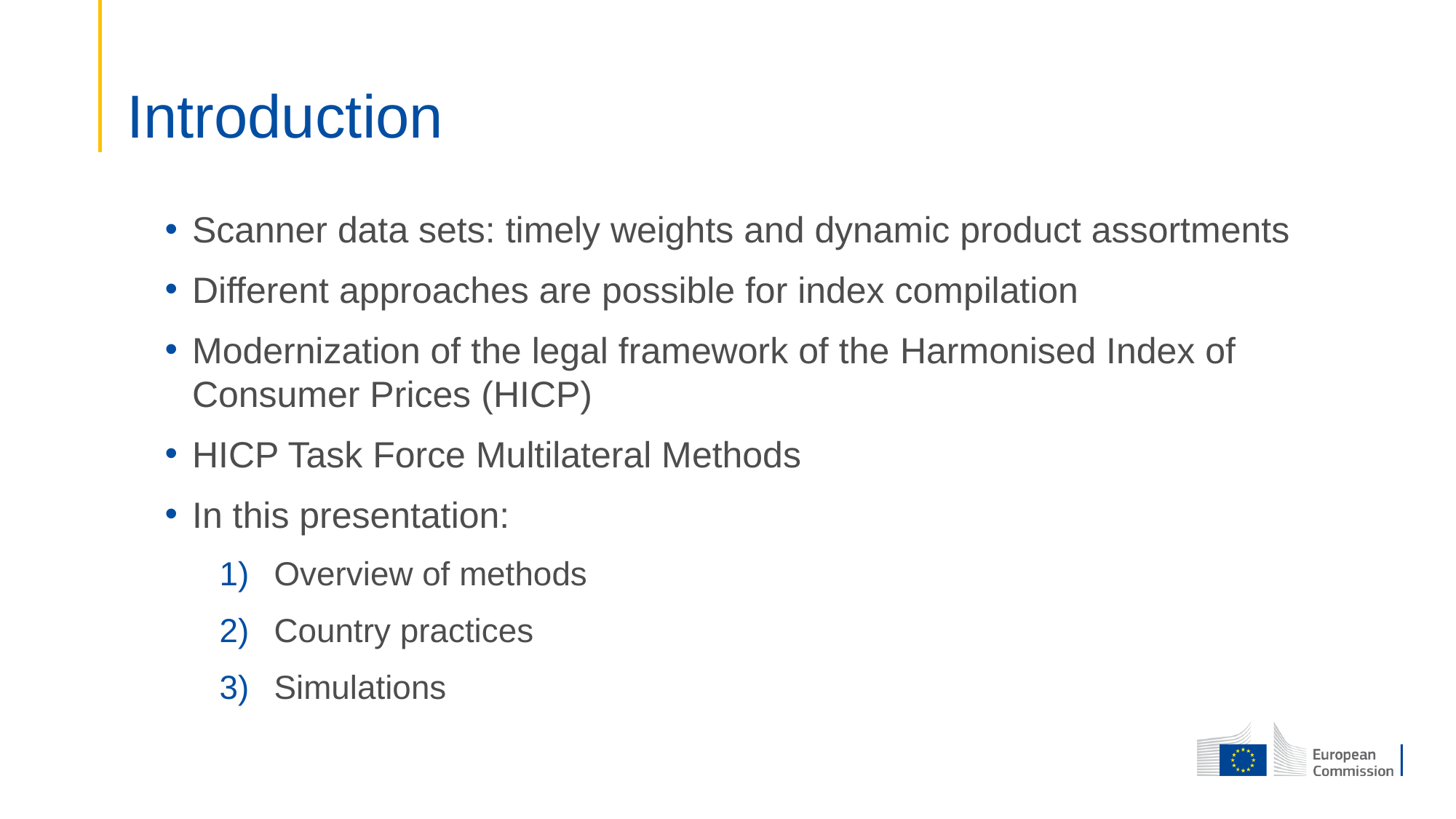

# Introduction
Scanner data sets: timely weights and dynamic product assortments
Different approaches are possible for index compilation
Modernization of the legal framework of the Harmonised Index of Consumer Prices (HICP)
HICP Task Force Multilateral Methods
In this presentation:
Overview of methods
Country practices
Simulations